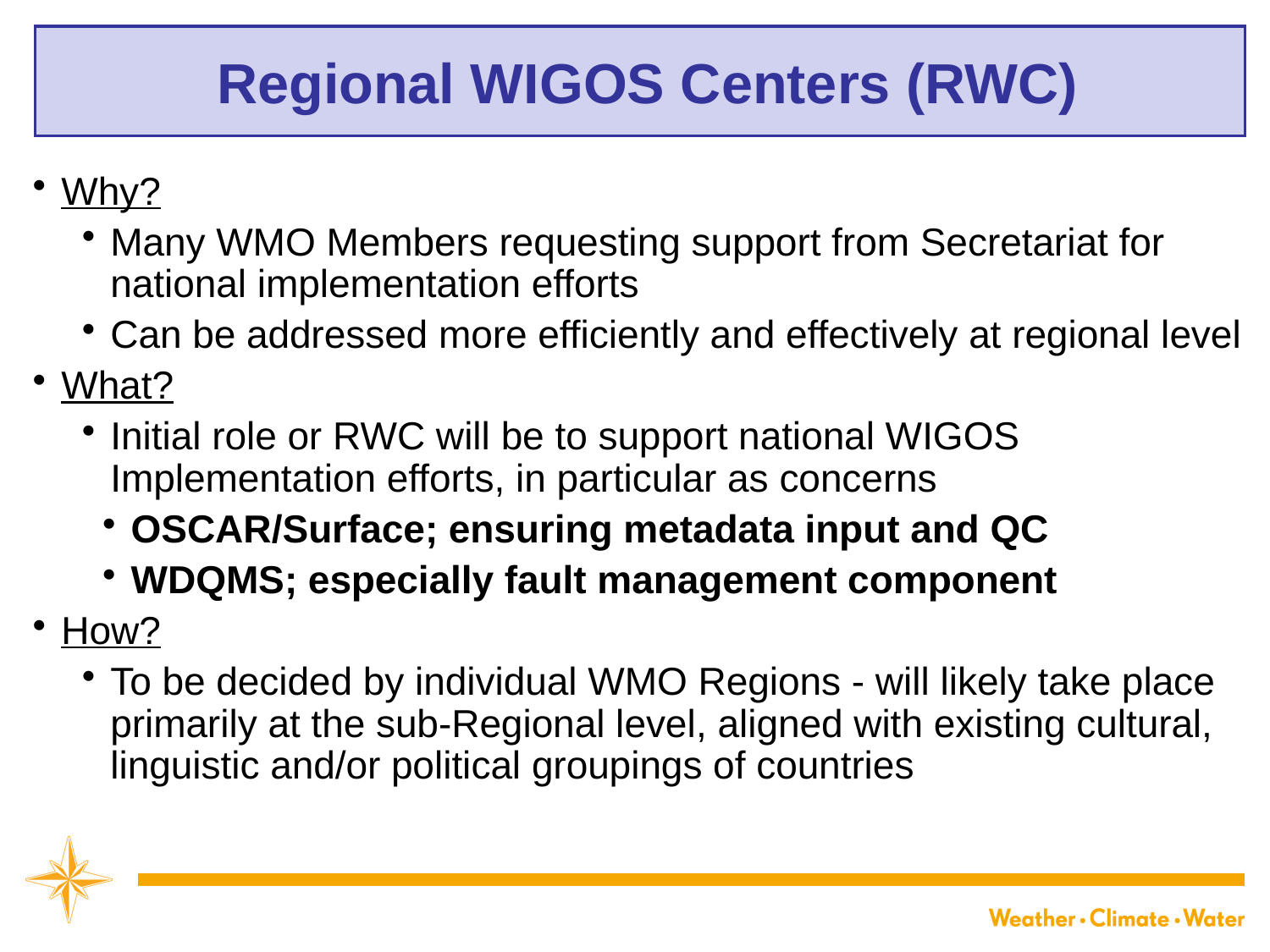

# Regional WIGOS Centers (RWC)
Why?
Many WMO Members requesting support from Secretariat for national implementation efforts
Can be addressed more efficiently and effectively at regional level
What?
Initial role or RWC will be to support national WIGOS Implementation efforts, in particular as concerns
OSCAR/Surface; ensuring metadata input and QC
WDQMS; especially fault management component
How?
To be decided by individual WMO Regions - will likely take place primarily at the sub-Regional level, aligned with existing cultural, linguistic and/or political groupings of countries